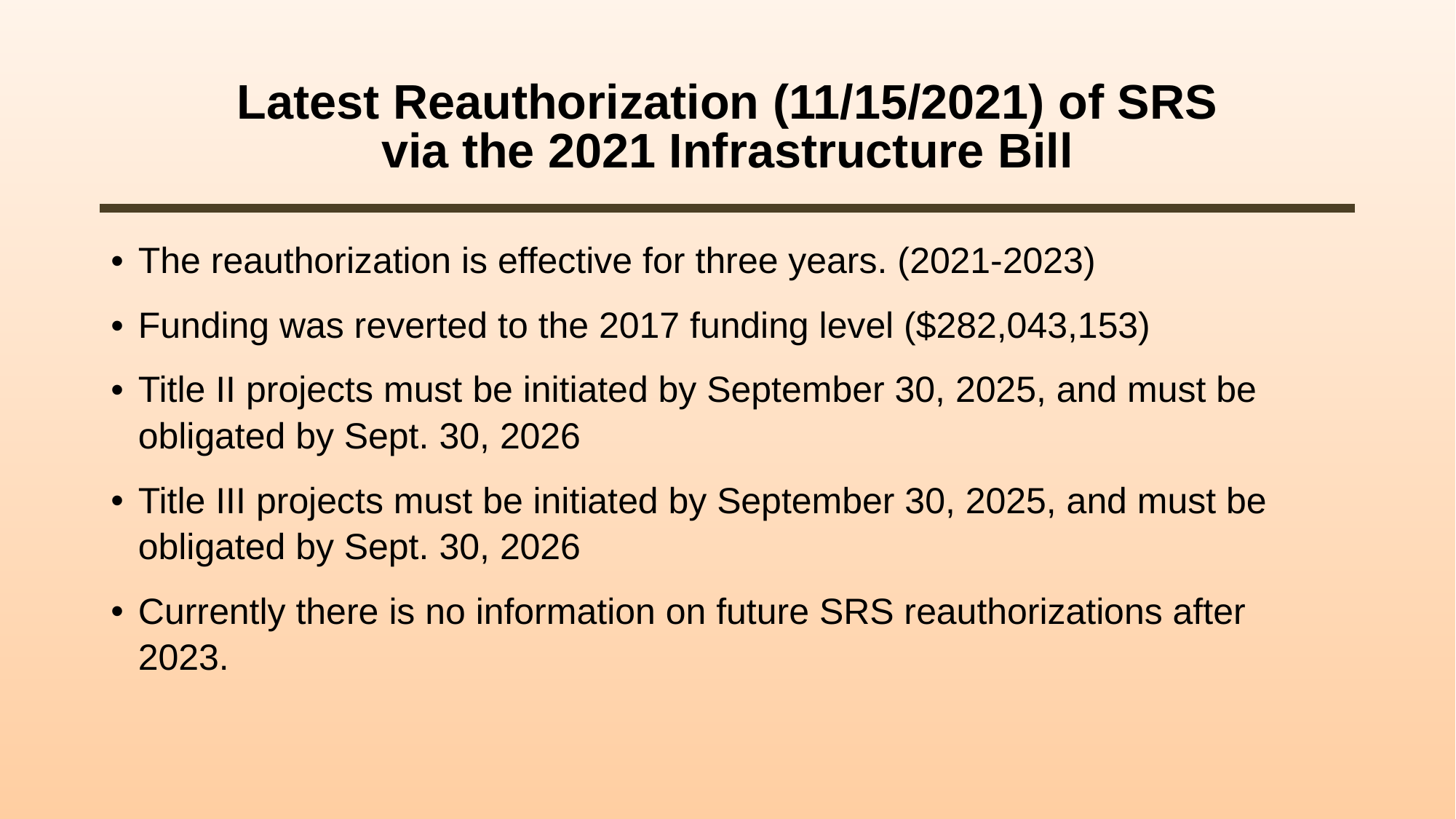

# Latest Reauthorization (11/15/2021) of SRS via the 2021 Infrastructure Bill
The reauthorization is effective for three years. (2021-2023)
Funding was reverted to the 2017 funding level ($282,043,153)
Title II projects must be initiated by September 30, 2025, and must be obligated by Sept. 30, 2026
Title III projects must be initiated by September 30, 2025, and must be obligated by Sept. 30, 2026
Currently there is no information on future SRS reauthorizations after 2023.